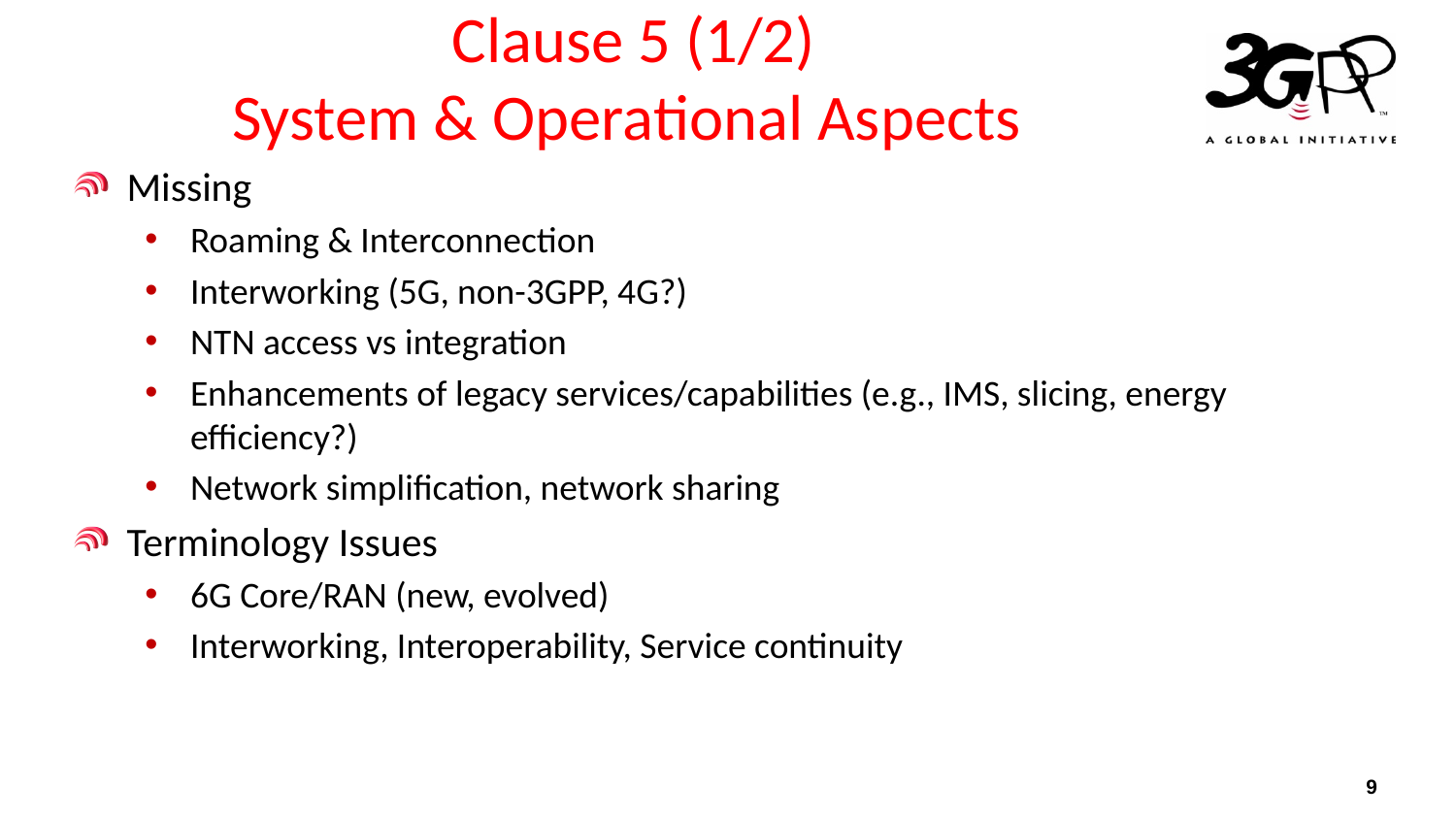

# Clause 5 (1/2) System & Operational Aspects
Missing
Roaming & Interconnection
Interworking (5G, non-3GPP, 4G?)
NTN access vs integration
Enhancements of legacy services/capabilities (e.g., IMS, slicing, energy efficiency?)
Network simplification, network sharing
Terminology Issues
6G Core/RAN (new, evolved)
Interworking, Interoperability, Service continuity